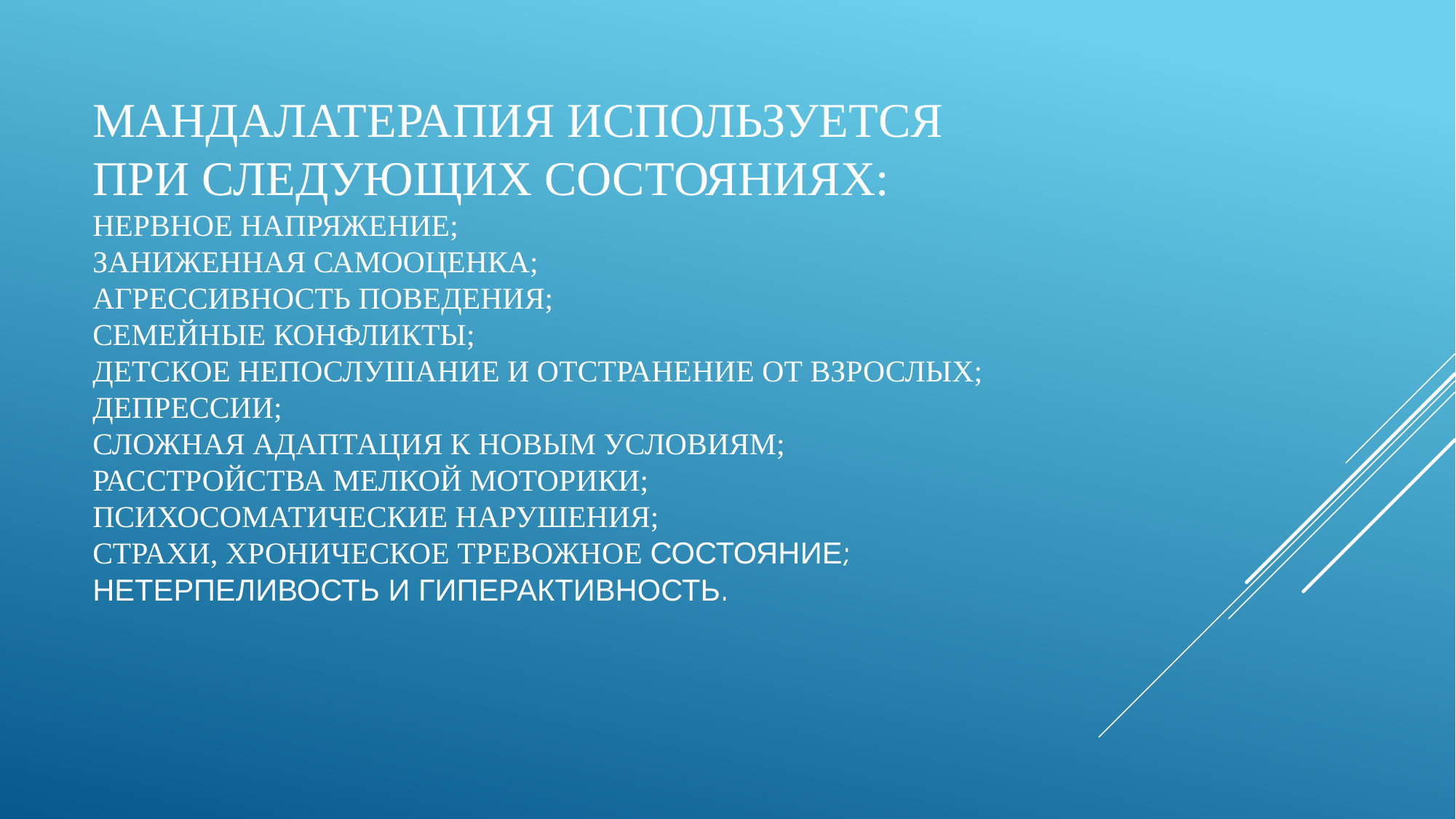

# Мандалатерапия используется при следующих состояниях: нервное напряжение; заниженная самооценка; агрессивность поведения; семейные конфликты; детское непослушание и отстранение от взрослых; депрессии; сложная адаптация к новым условиям; расстройства мелкой моторики; психосоматические нарушения; страхи, хроническое тревожное состояние; нетерпеливость и гиперактивность.